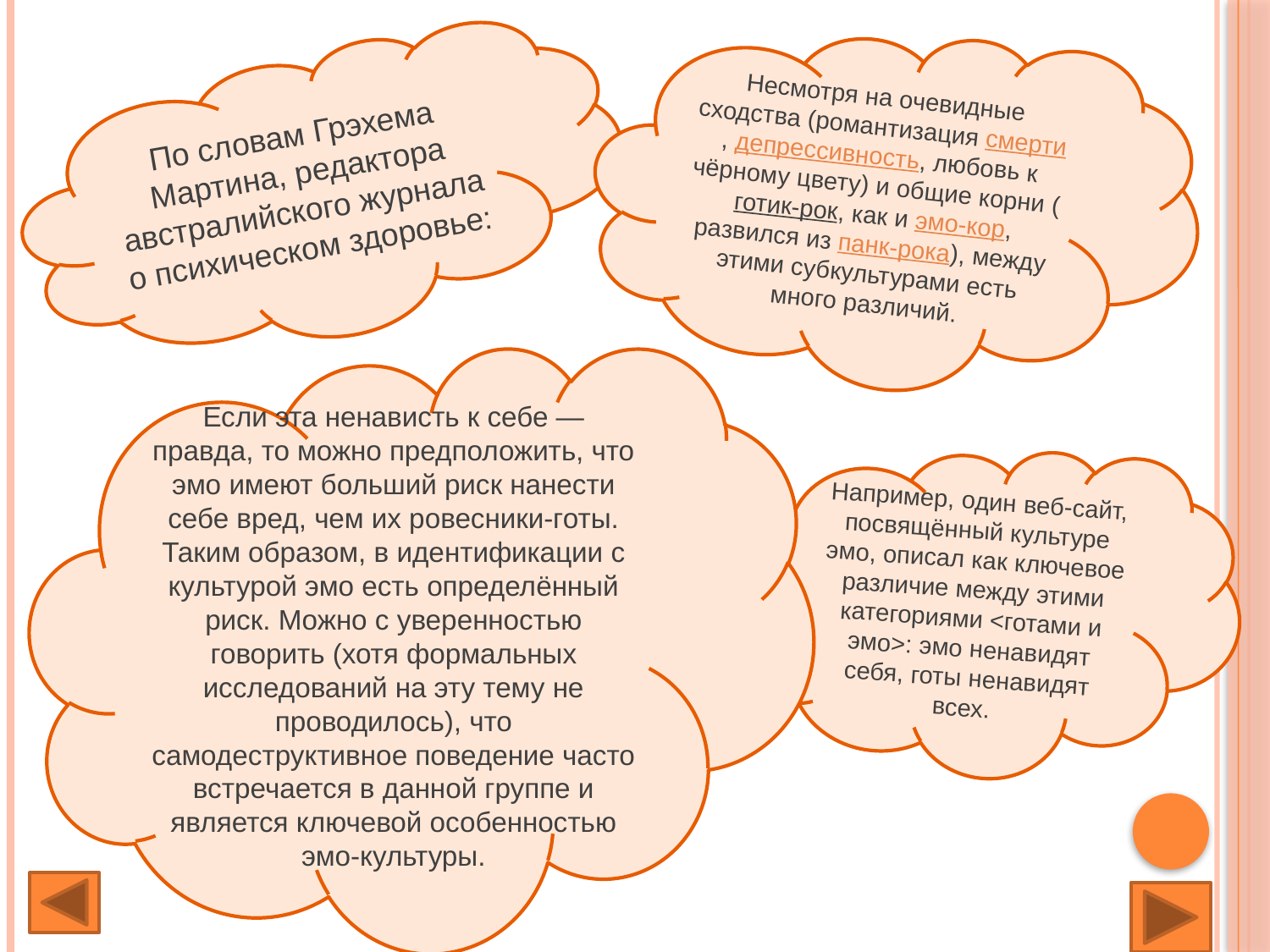

Несмотря на очевидные сходства (романтизация смерти, депрессивность, любовь к чёрному цвету) и общие корни (готик-рок, как и эмо-кор, развился из панк-рока), между этими субкультурами есть много различий.
#
По словам Грэхема Мартина, редактора австралийского журнала о психическом здоровье:
Если эта ненависть к себе — правда, то можно предположить, что эмо имеют больший риск нанести себе вред, чем их ровесники-готы. Таким образом, в идентификации с культурой эмо есть определённый риск. Можно с уверенностью говорить (хотя формальных исследований на эту тему не проводилось), что самодеструктивное поведение часто встречается в данной группе и является ключевой особенностью эмо-культуры.
Например, один веб-сайт, посвящённый культуре эмо, описал как ключевое различие между этими категориями <готами и эмо>: эмо ненавидят себя, готы ненавидят всех.